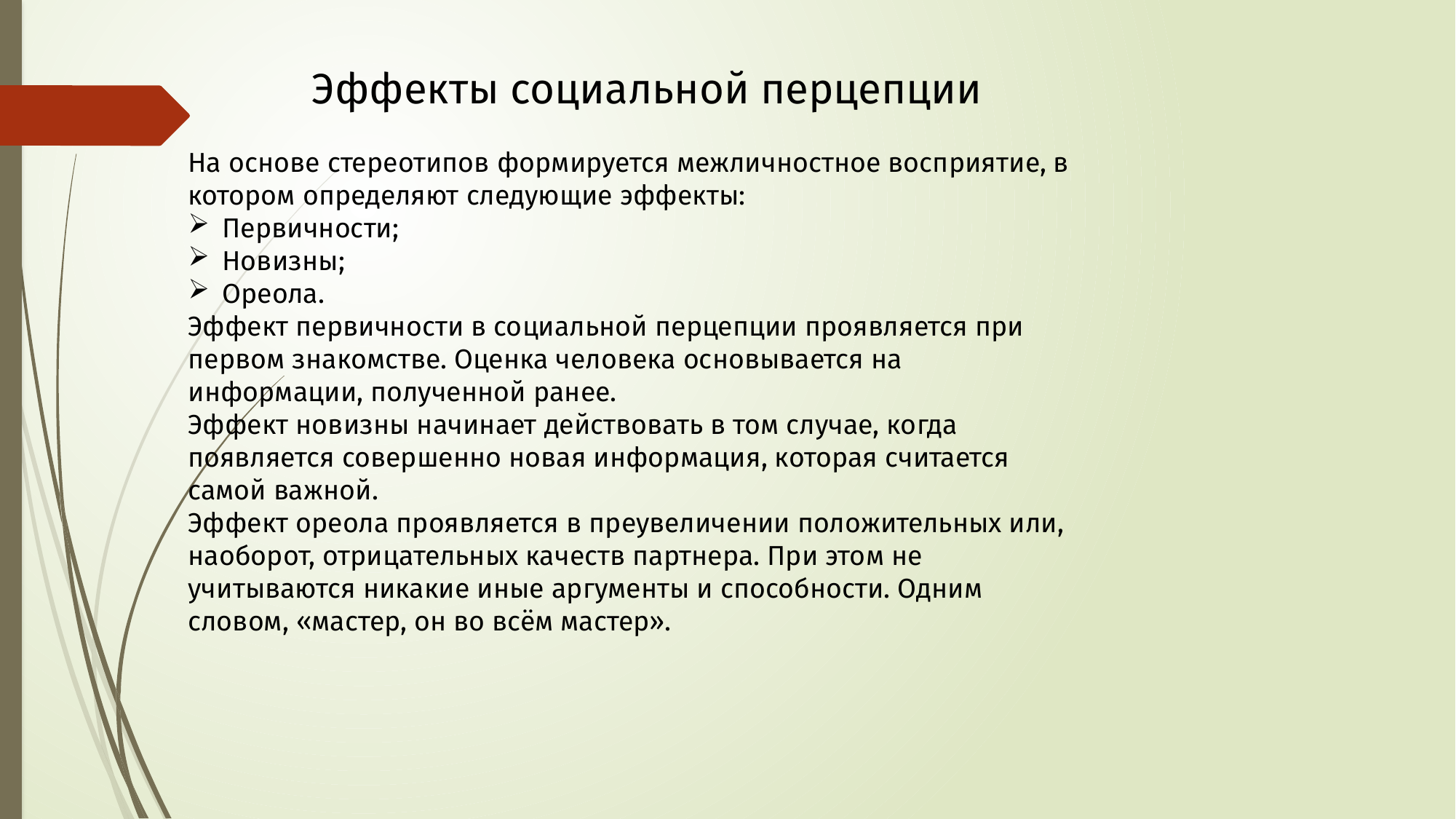

Эффекты социальной перцепции

На основе стереотипов формируется межличностное восприятие, в котором определяют следующие эффекты:
Первичности;
Новизны;
Ореола.
Эффект первичности в социальной перцепции проявляется при первом знакомстве. Оценка человека основывается на информации, полученной ранее.
Эффект новизны начинает действовать в том случае, когда появляется совершенно новая информация, которая считается самой важной.
Эффект ореола проявляется в преувеличении положительных или, наоборот, отрицательных качеств партнера. При этом не учитываются никакие иные аргументы и способности. Одним словом, «мастер, он во всём мастер».